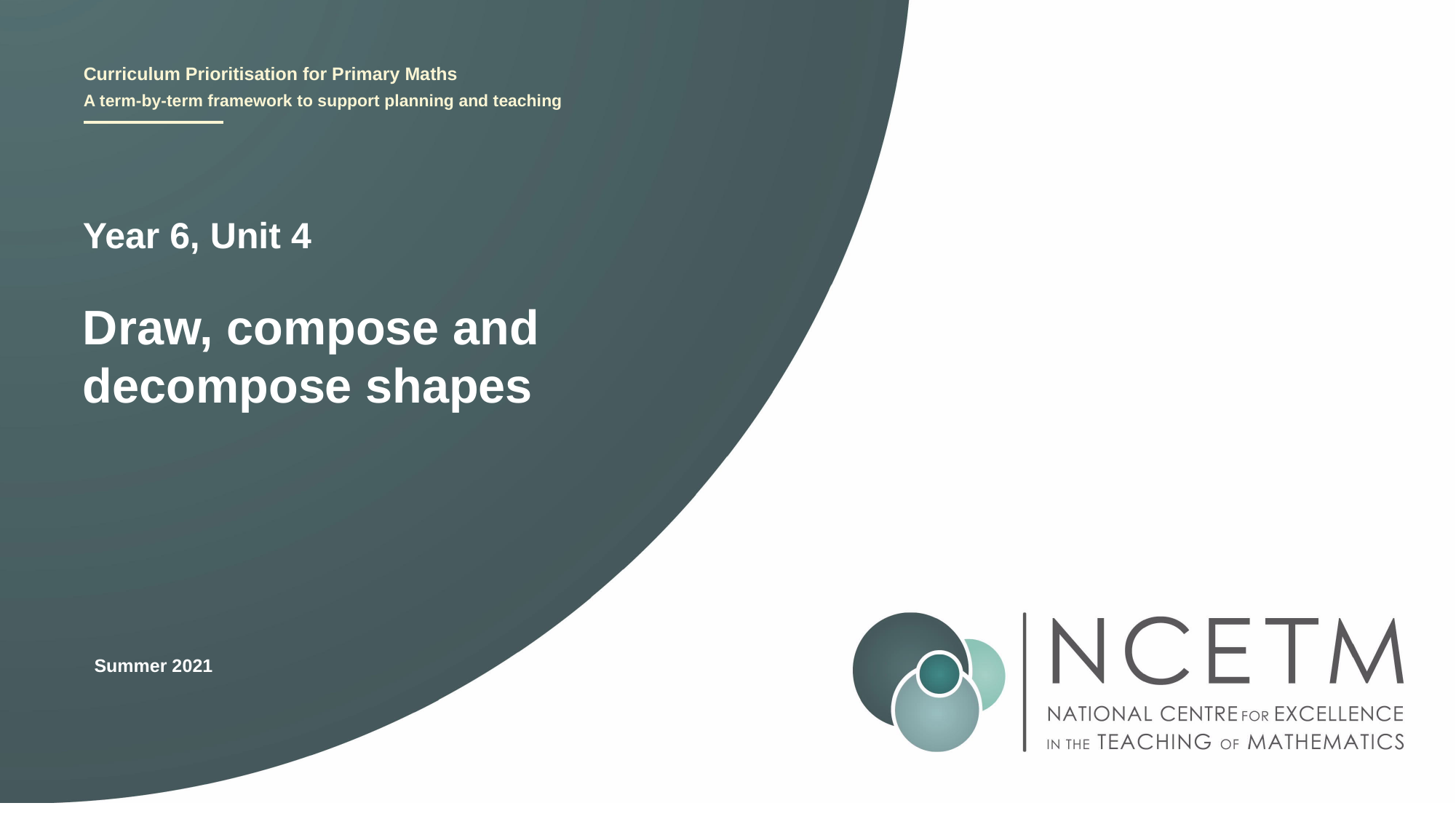

Year 6, Unit 4
Draw, compose and decompose shapes